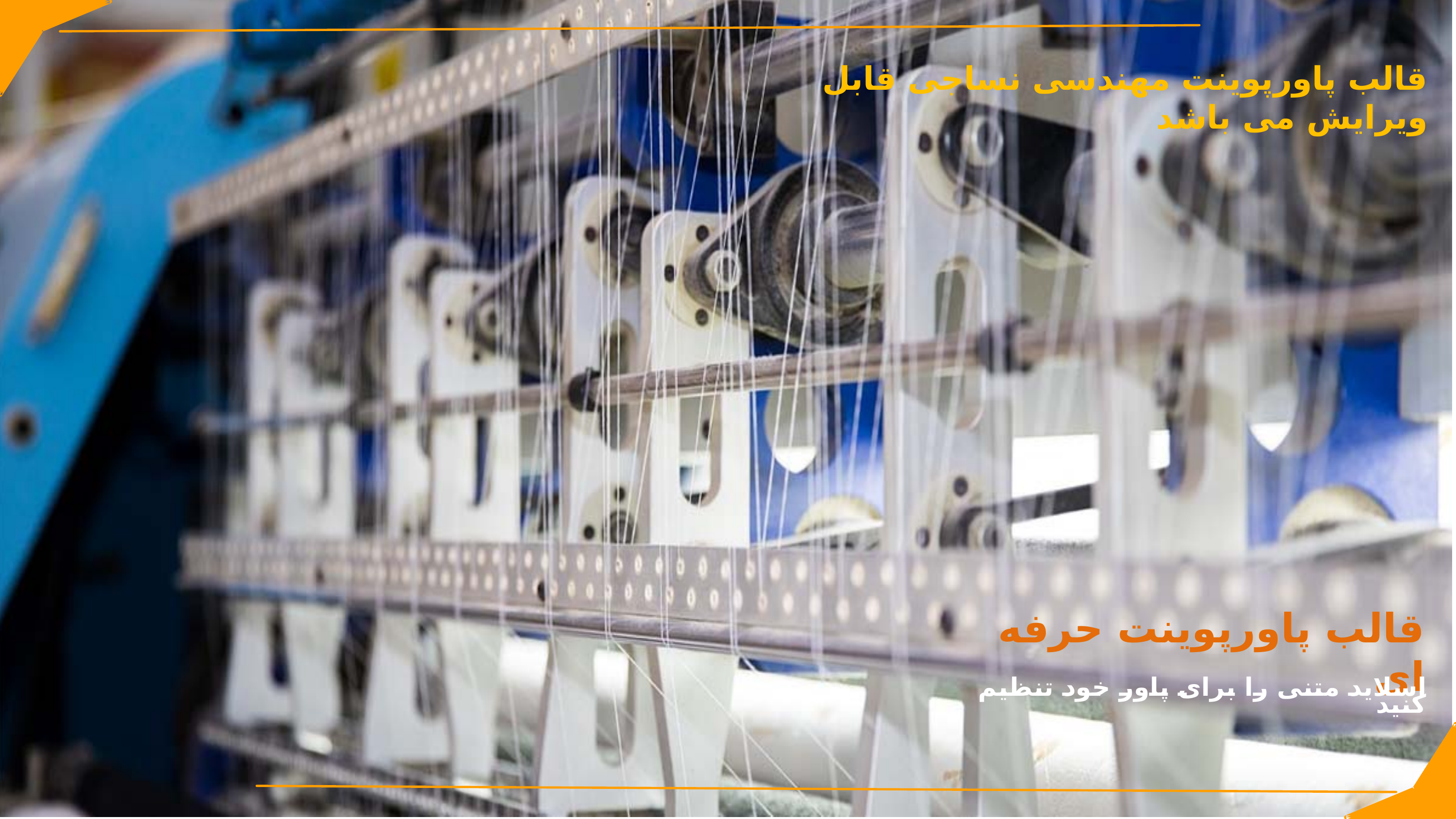

قالب پاورپوینت مهندسی نساجی قابل ویرایش می باشد
قالب پاورپوینت حرفه ای
اسلاید متنی را برای پاور خود تنظیم کنید